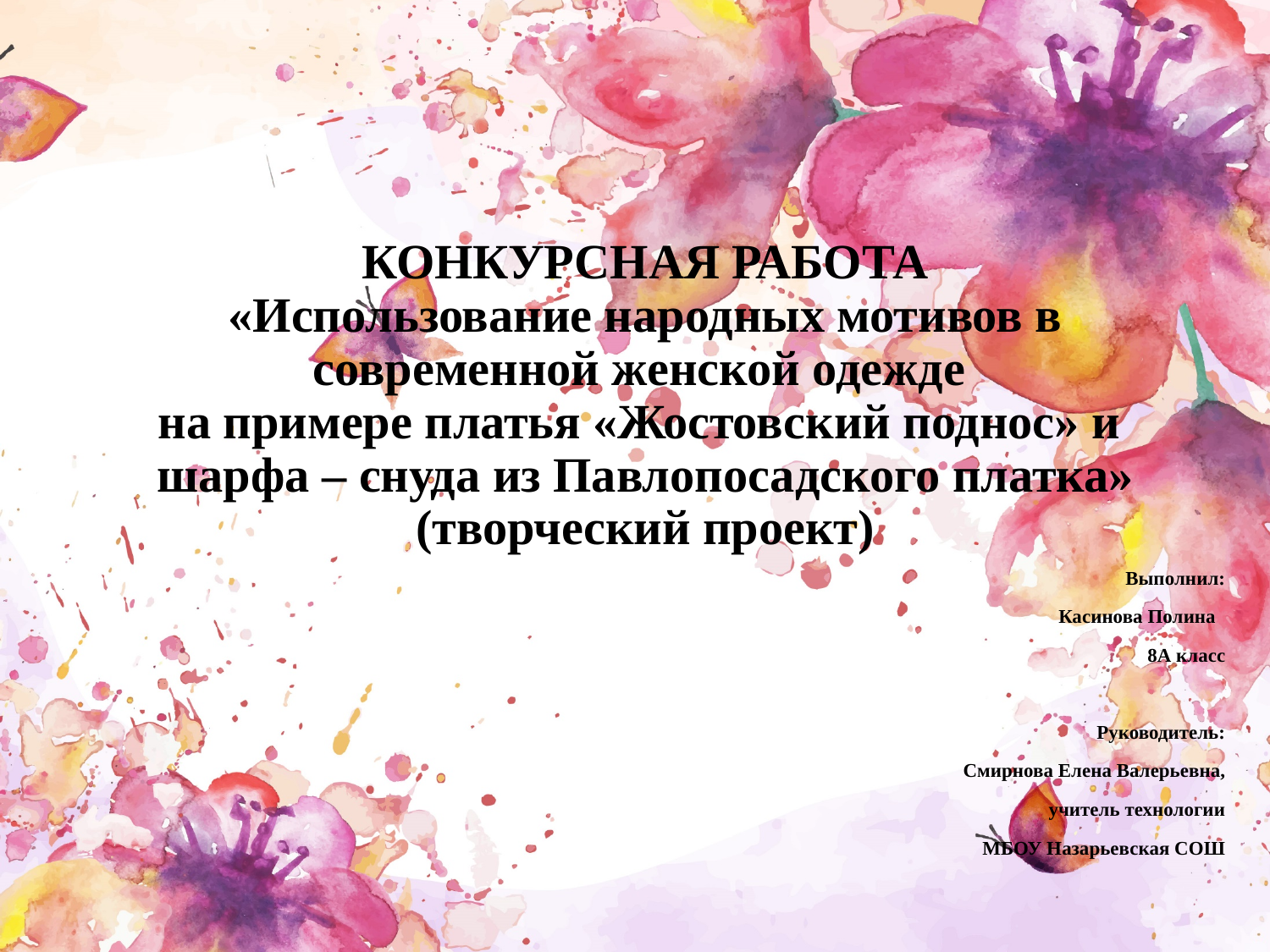

# КОНКУРСНАЯ РАБОТА «Использование народных мотивов в современной женской одежде на примере платья «Жостовский поднос» и шарфа – снуда из Павлопосадского платка» (творческий проект)
Выполнил:
Касинова Полина
8А класс

Руководитель:
Смирнова Елена Валерьевна,
учитель технологии
МБОУ Назарьевская СОШ